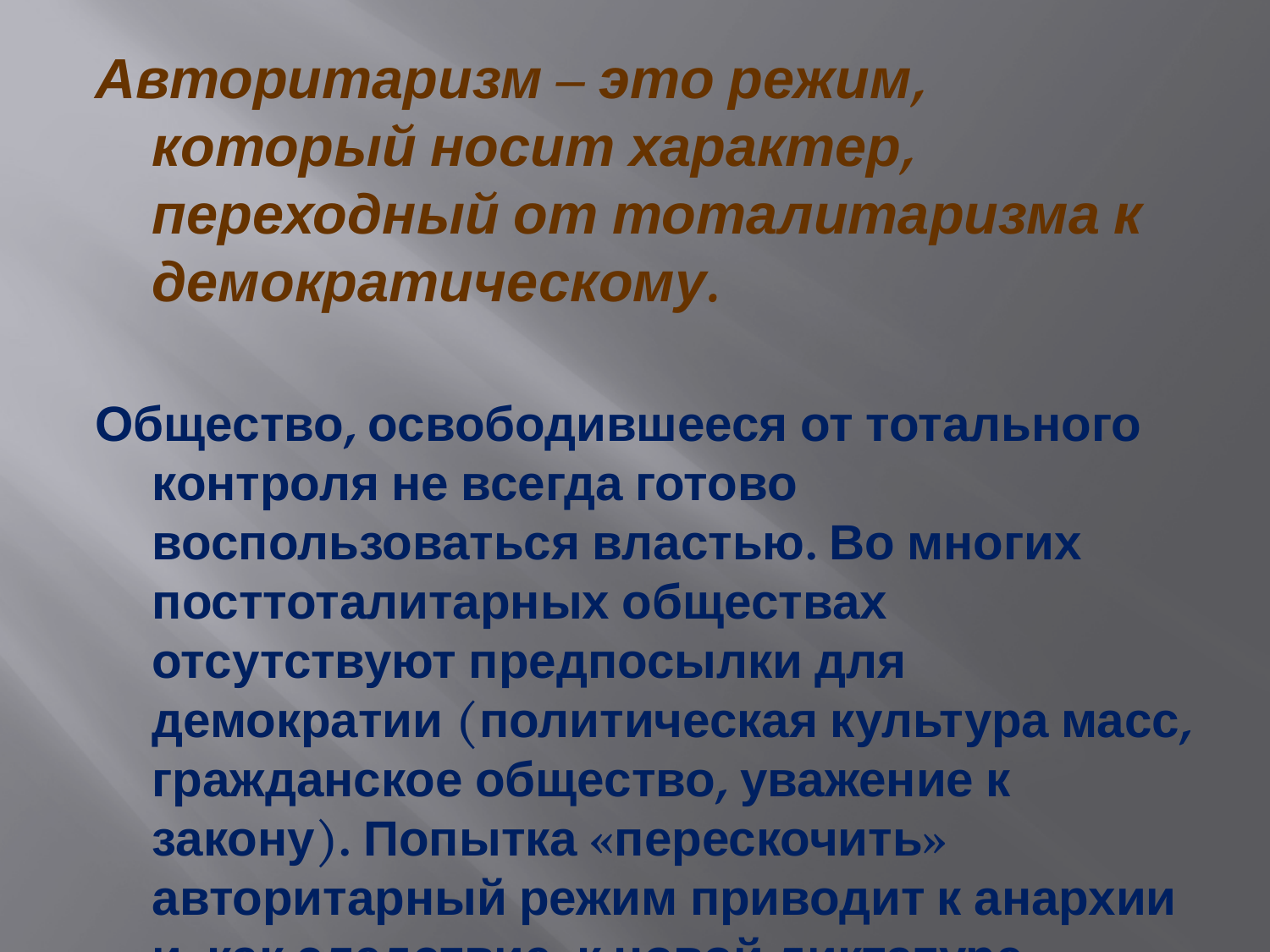

Авторитаризм – это режим, который носит характер, переходный от тоталитаризма к демократическому.

Общество, освободившееся от тотального контроля не всегда готово воспользоваться властью. Во многих посттоталитарных обществах отсутствуют предпосылки для демократии (политическая культура масс, гражданское общество, уважение к закону). Попытка «перескочить» авторитарный режим приводит к анархии и, как следствие, к новой диктатуре.